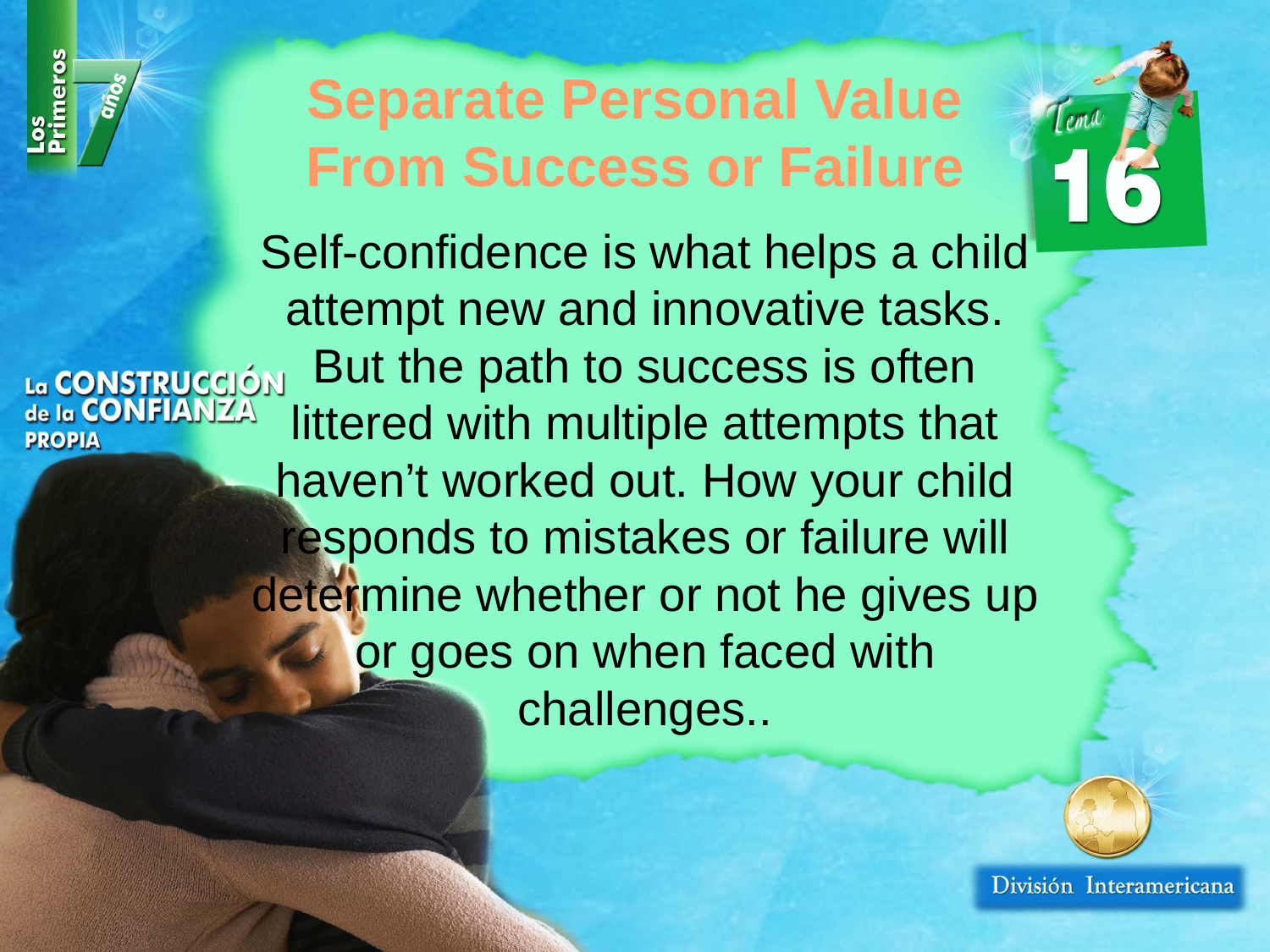

Separate Personal Value From Success or Failure
Self-confidence is what helps a child attempt new and innovative tasks. But the path to success is often littered with multiple attempts that haven’t worked out. How your child responds to mistakes or failure will determine whether or not he gives up or goes on when faced with challenges..